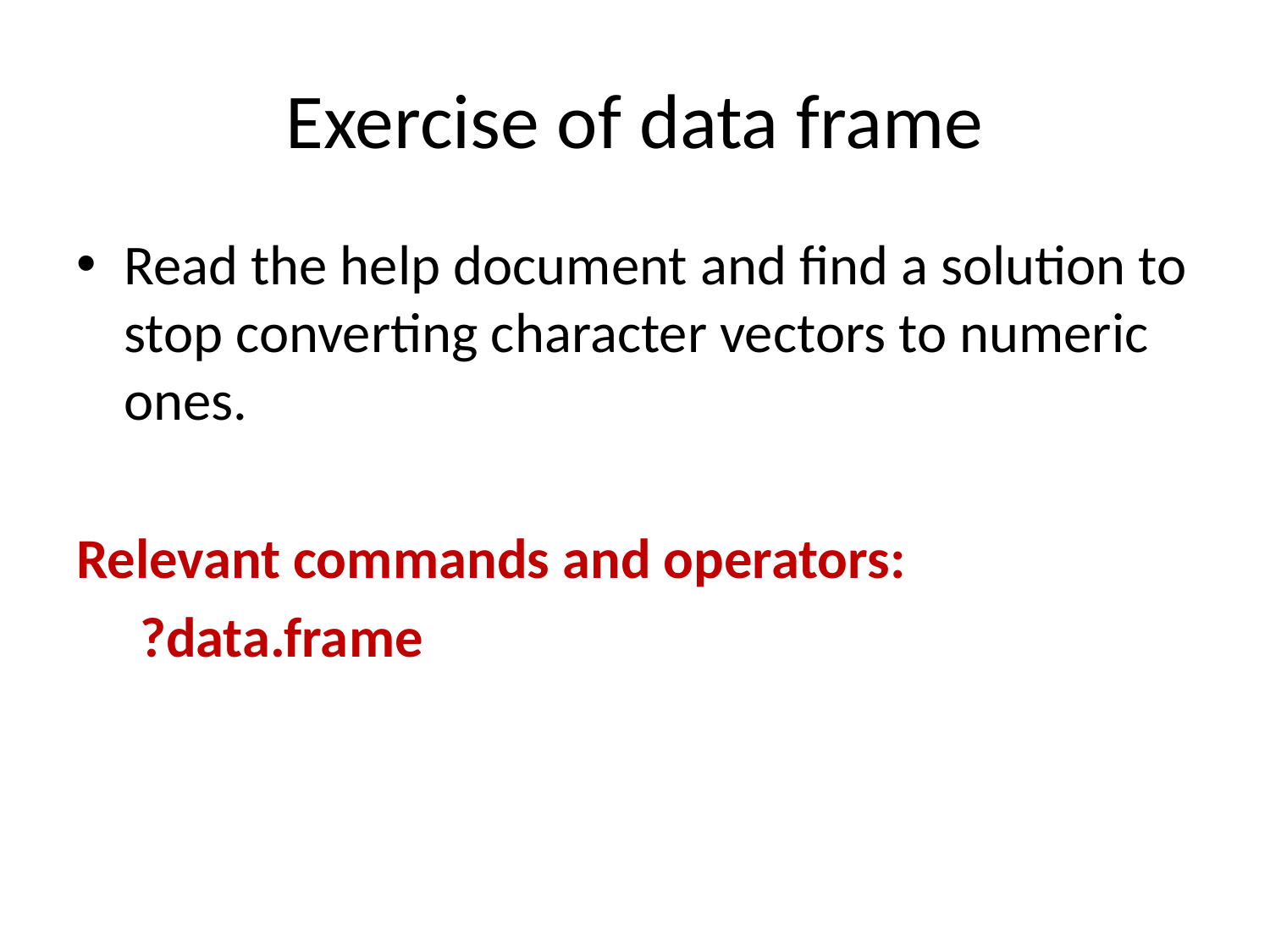

# Exercise of data frame
Read the help document and find a solution to stop converting character vectors to numeric ones.

Relevant commands and operators:
?data.frame